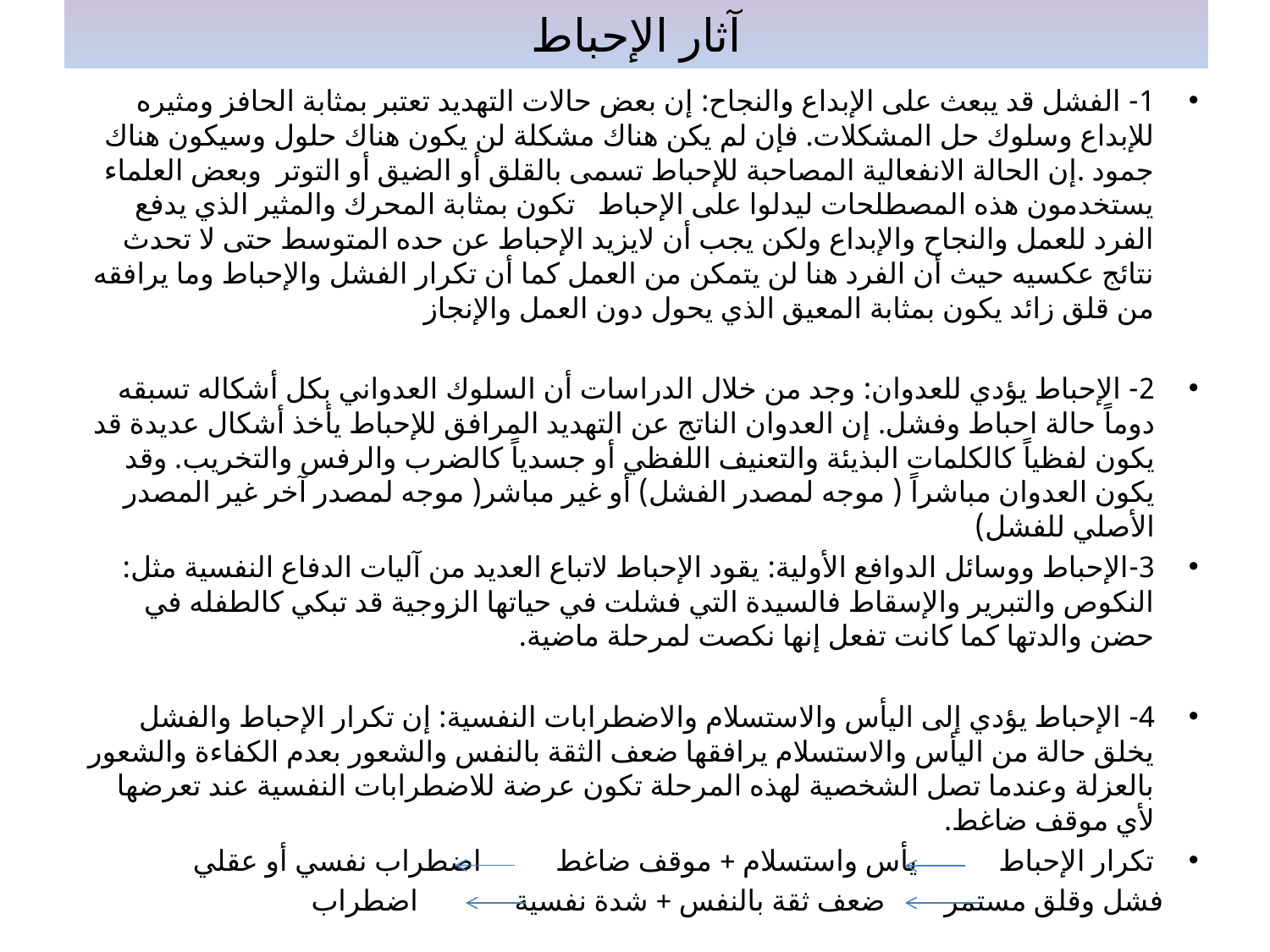

# آثار الإحباط
1- الفشل قد يبعث على الإبداع والنجاح: إن بعض حالات التهديد تعتبر بمثابة الحافز ومثيره للإبداع وسلوك حل المشكلات. فإن لم يكن هناك مشكلة لن يكون هناك حلول وسيكون هناك جمود .إن الحالة الانفعالية المصاحبة للإحباط تسمى بالقلق أو الضيق أو التوتر  وبعض العلماء يستخدمون هذه المصطلحات ليدلوا على الإحباط   تكون بمثابة المحرك والمثير الذي يدفع الفرد للعمل والنجاح والإبداع ولكن يجب أن لايزيد الإحباط عن حده المتوسط حتى لا تحدث نتائج عكسيه حيث أن الفرد هنا لن يتمكن من العمل كما أن تكرار الفشل والإحباط وما يرافقه من قلق زائد يكون بمثابة المعيق الذي يحول دون العمل والإنجاز

2- الإحباط يؤدي للعدوان: وجد من خلال الدراسات أن السلوك العدواني بكل أشكاله تسبقه دوماً حالة احباط وفشل. إن العدوان الناتج عن التهديد المرافق للإحباط يأخذ أشكال عديدة قد يكون لفظياً كالكلمات البذيئة والتعنيف اللفظي أو جسدياً كالضرب والرفس والتخريب. وقد يكون العدوان مباشراً ( موجه لمصدر الفشل) أو غير مباشر( موجه لمصدر آخر غير المصدر الأصلي للفشل)
3-الإحباط ووسائل الدوافع الأولية: يقود الإحباط لاتباع العديد من آليات الدفاع النفسية مثل: النكوص والتبرير والإسقاط فالسيدة التي فشلت في حياتها الزوجية قد تبكي كالطفله في حضن والدتها كما كانت تفعل إنها نكصت لمرحلة ماضية.

4- الإحباط يؤدي إلى اليأس والاستسلام والاضطرابات النفسية: إن تكرار الإحباط والفشل يخلق حالة من اليأس والاستسلام يرافقها ضعف الثقة بالنفس والشعور بعدم الكفاءة والشعور بالعزلة وعندما تصل الشخصية لهذه المرحلة تكون عرضة للاضطرابات النفسية عند تعرضها لأي موقف ضاغط.
تكرار الإحباط           يأس واستسلام + موقف ضاغط          اضطراب نفسي أو عقلي
    فشل وقلق مستمر        ضعف ثقة بالنفس + شدة نفسية             اضطراب